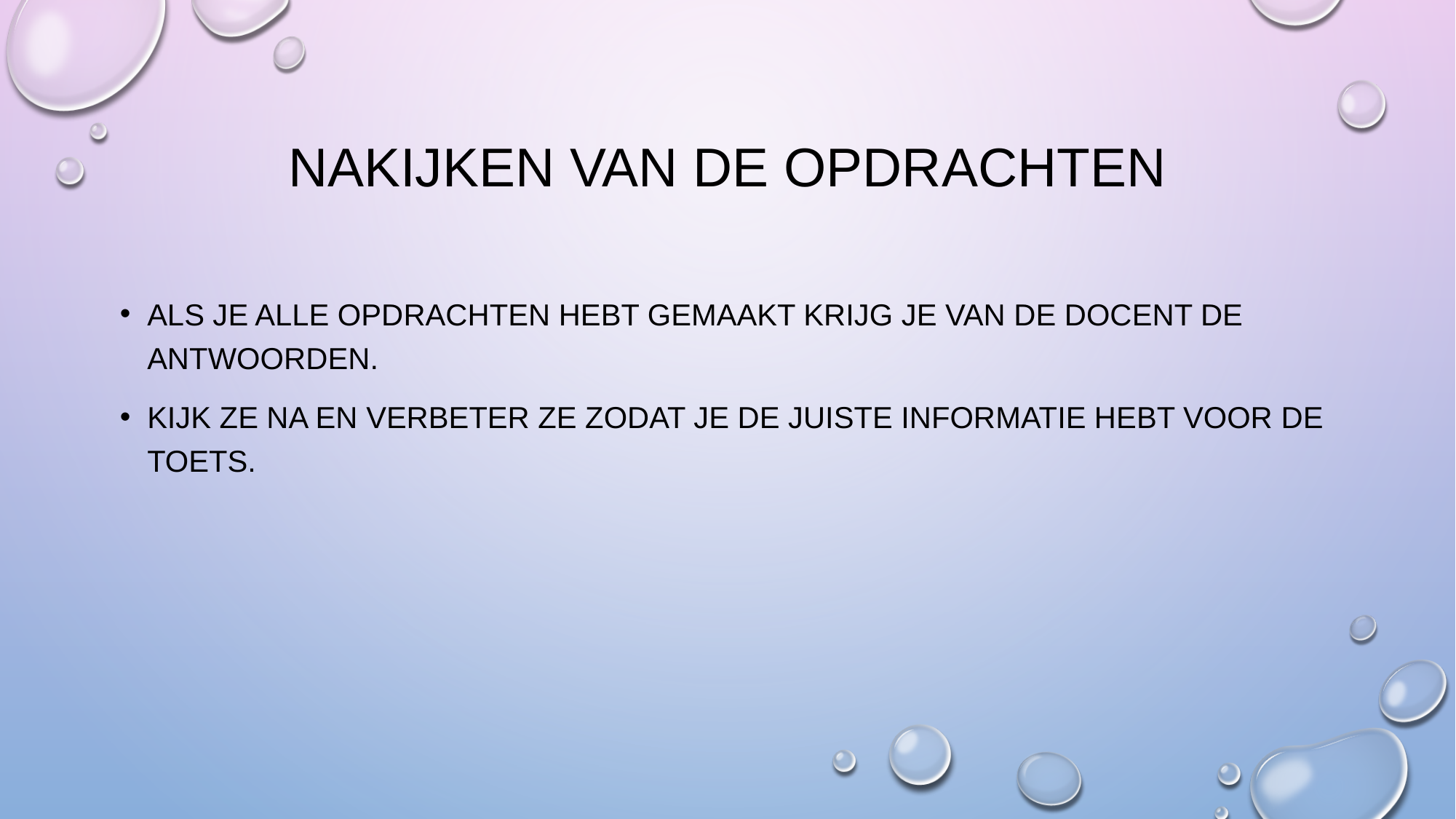

# Nakijken van de opdrachten
Als je alle opdrachten hebt gemaakt krijg je van de docent de antwoorden.
Kijk ze na en verbeter ze zodat je de juiste informatie hebt voor de toets.